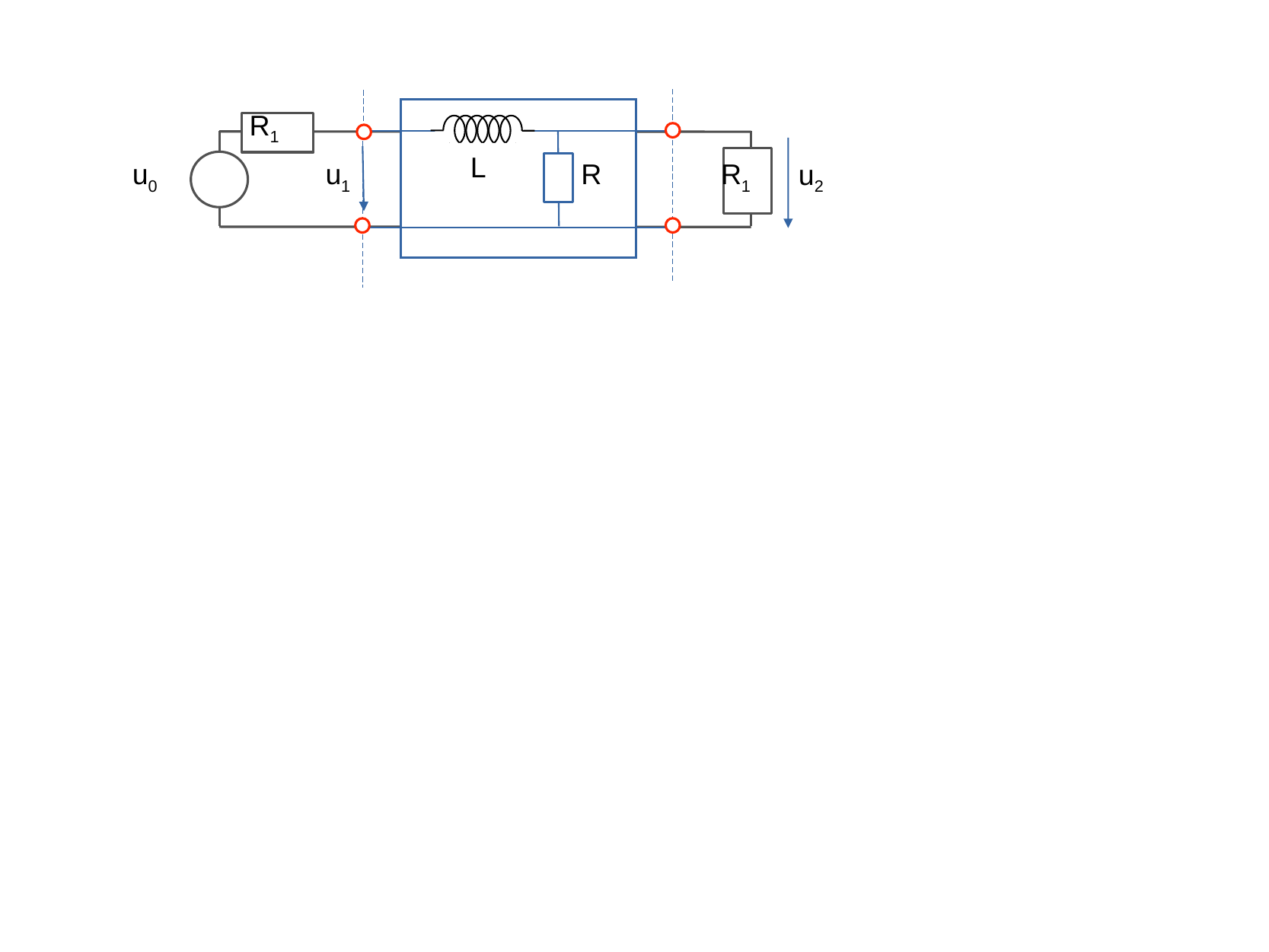

R1

L

R1

u0
u1
R
u2